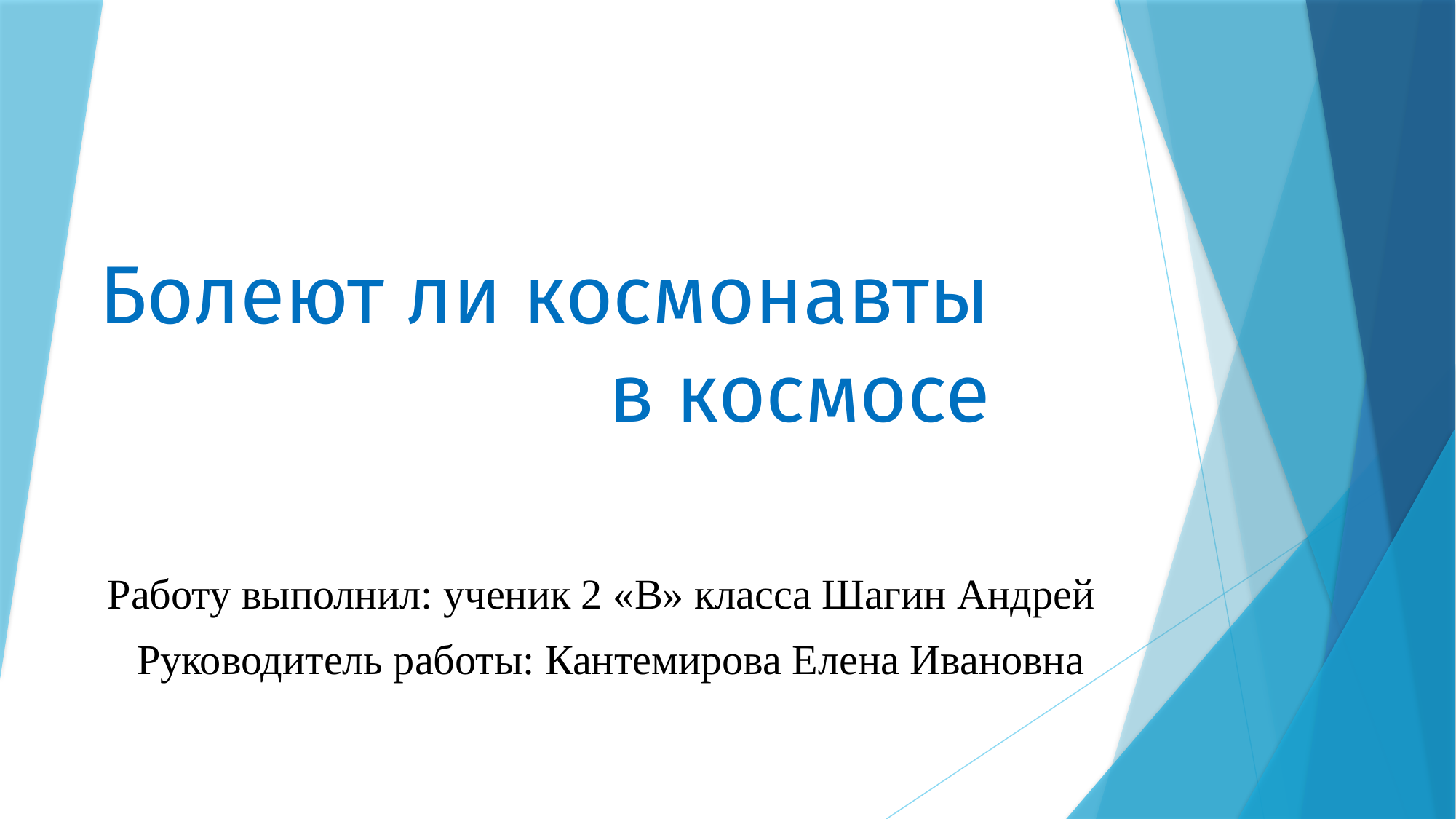

# Болеют ли космонавты в космосе
Работу выполнил: ученик 2 «В» класса Шагин Андрей
Руководитель работы: Кантемирова Елена Ивановна